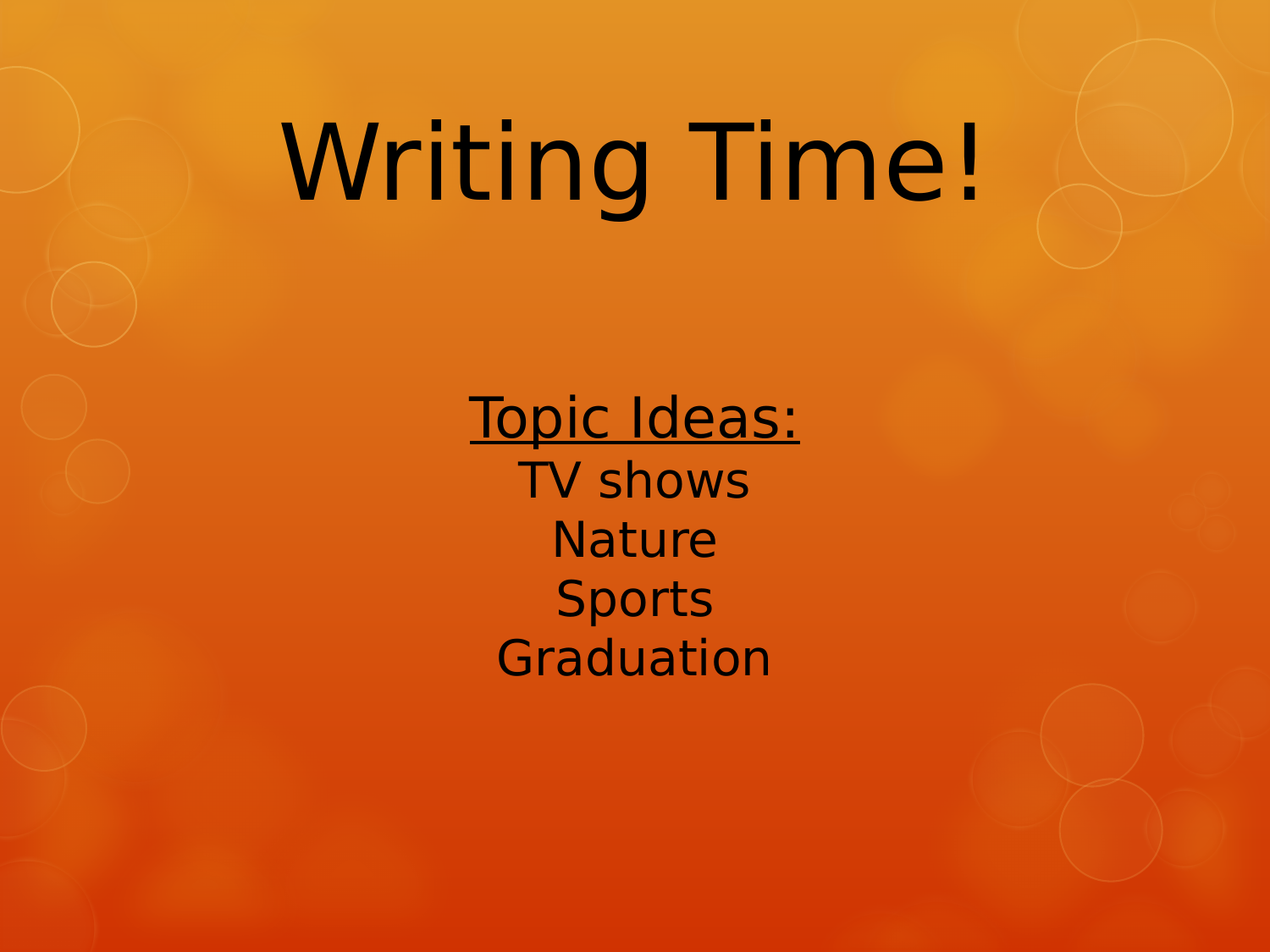

# Writing Time!
Topic Ideas:
TV shows
Nature
Sports
Graduation